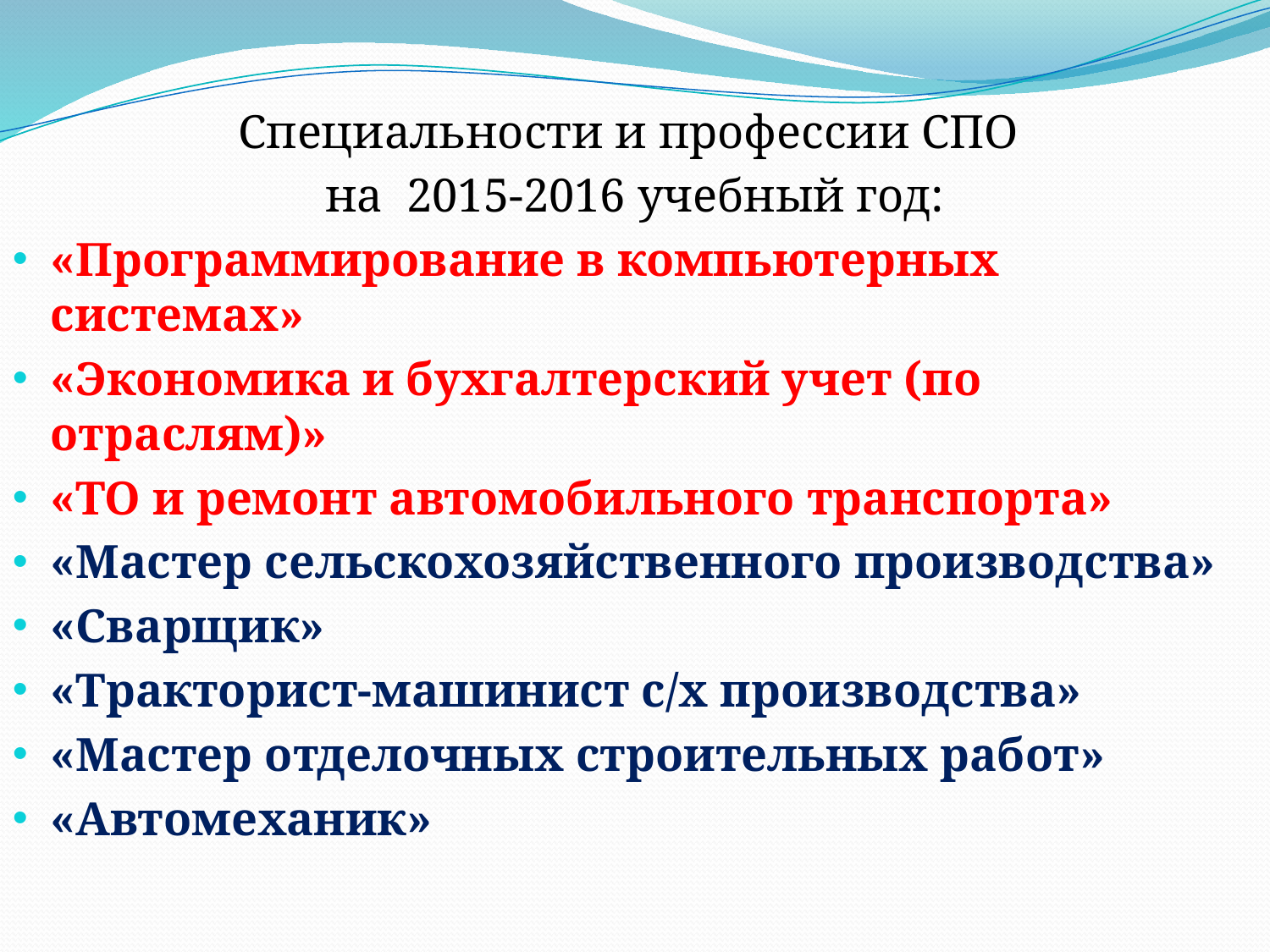

Специальности и профессии СПО
на  2015-2016 учебный год:
«Программирование в компьютерных системах»
«Экономика и бухгалтерский учет (по отраслям)»
«ТО и ремонт автомобильного транспорта»
«Мастер сельскохозяйственного производства»
«Сварщик»
«Тракторист-машинист с/х производства»
«Мастер отделочных строительных работ»
«Автомеханик»